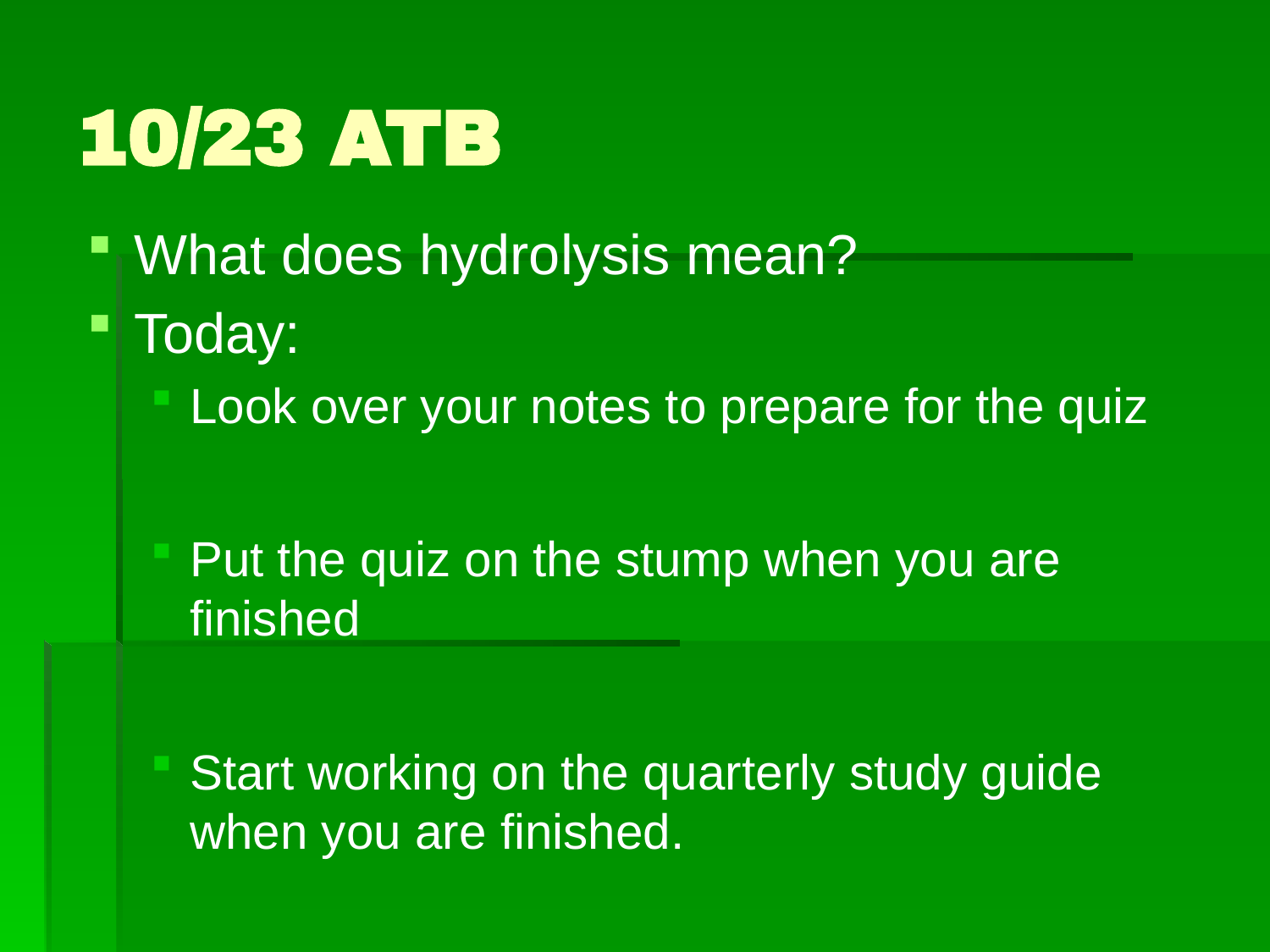

# 10/23 ATB
What does hydrolysis mean?
Today:
Look over your notes to prepare for the quiz

Put the quiz on the stump when you are finished

Start working on the quarterly study guide when you are finished.